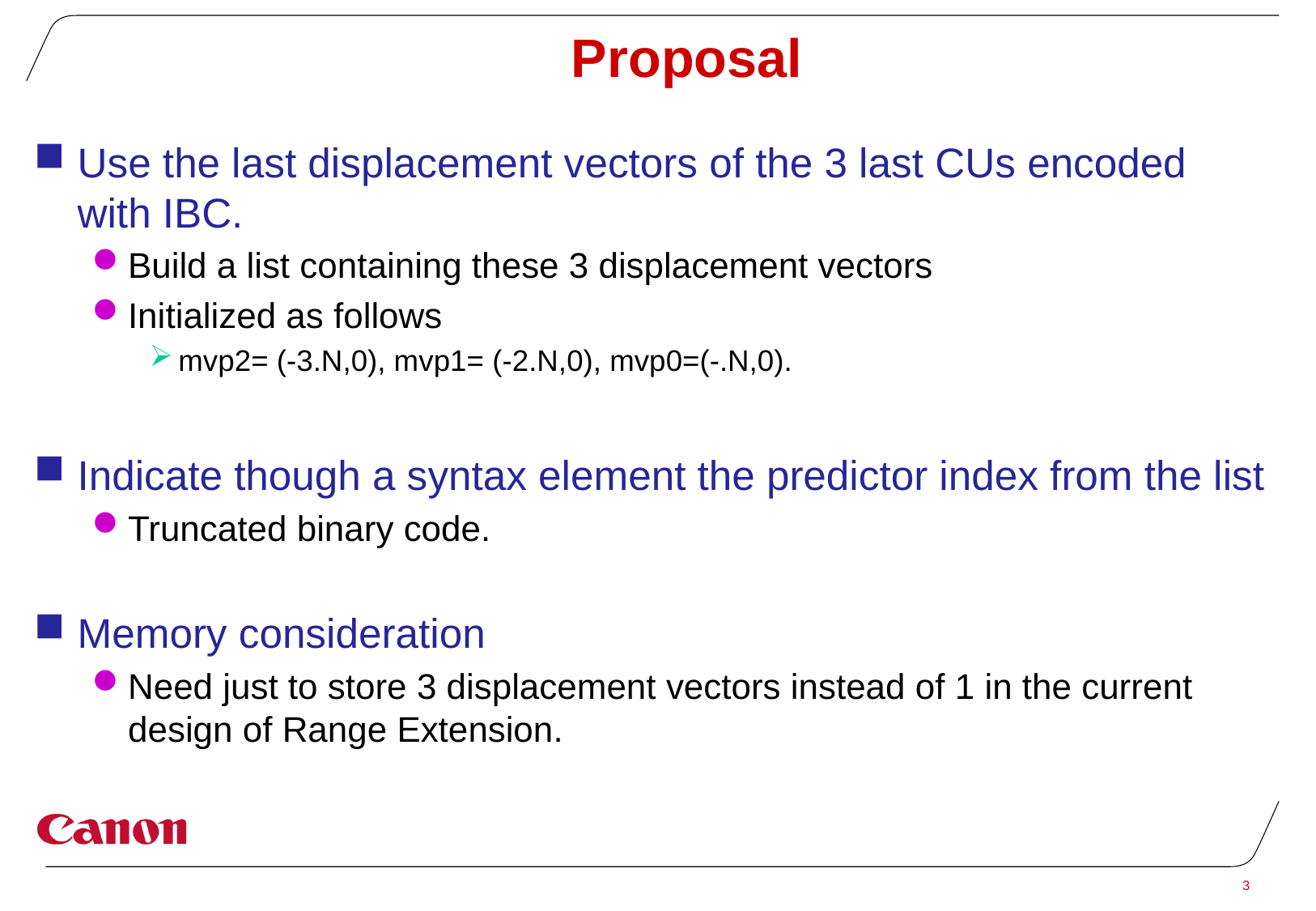

# Proposal
Use the last displacement vectors of the 3 last CUs encoded with IBC.
Build a list containing these 3 displacement vectors
Initialized as follows
mvp2= (-3.N,0), mvp1= (-2.N,0), mvp0=(-.N,0).

Indicate though a syntax element the predictor index from the list
Truncated binary code.

Memory consideration
Need just to store 3 displacement vectors instead of 1 in the current design of Range Extension.

3